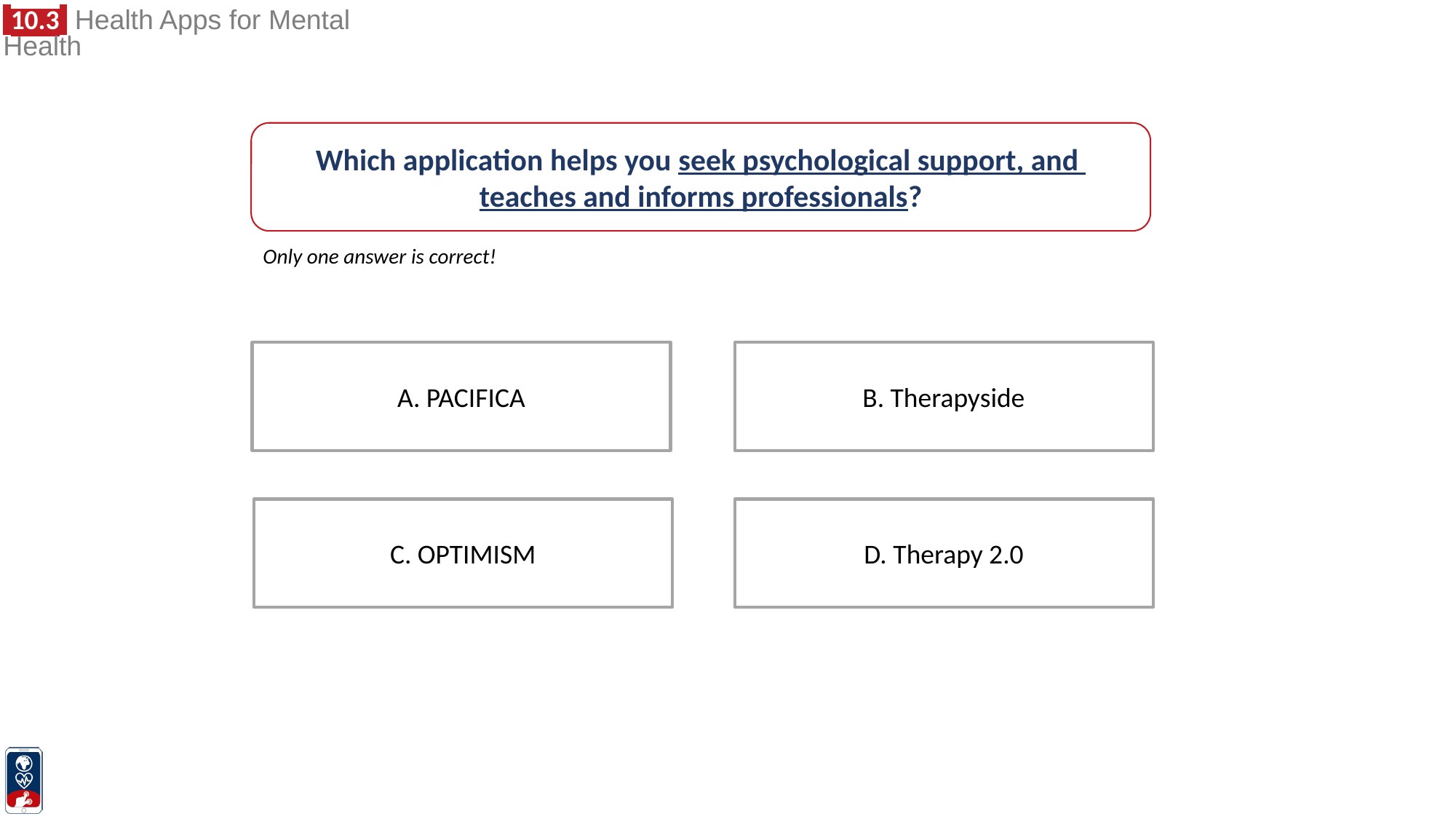

Which application helps you seek psychological support, and  teaches and informs professionals?
Only one answer is correct!
A. PACIFICA
B. Therapyside
C. OPTIMISM
D. Therapy 2.0